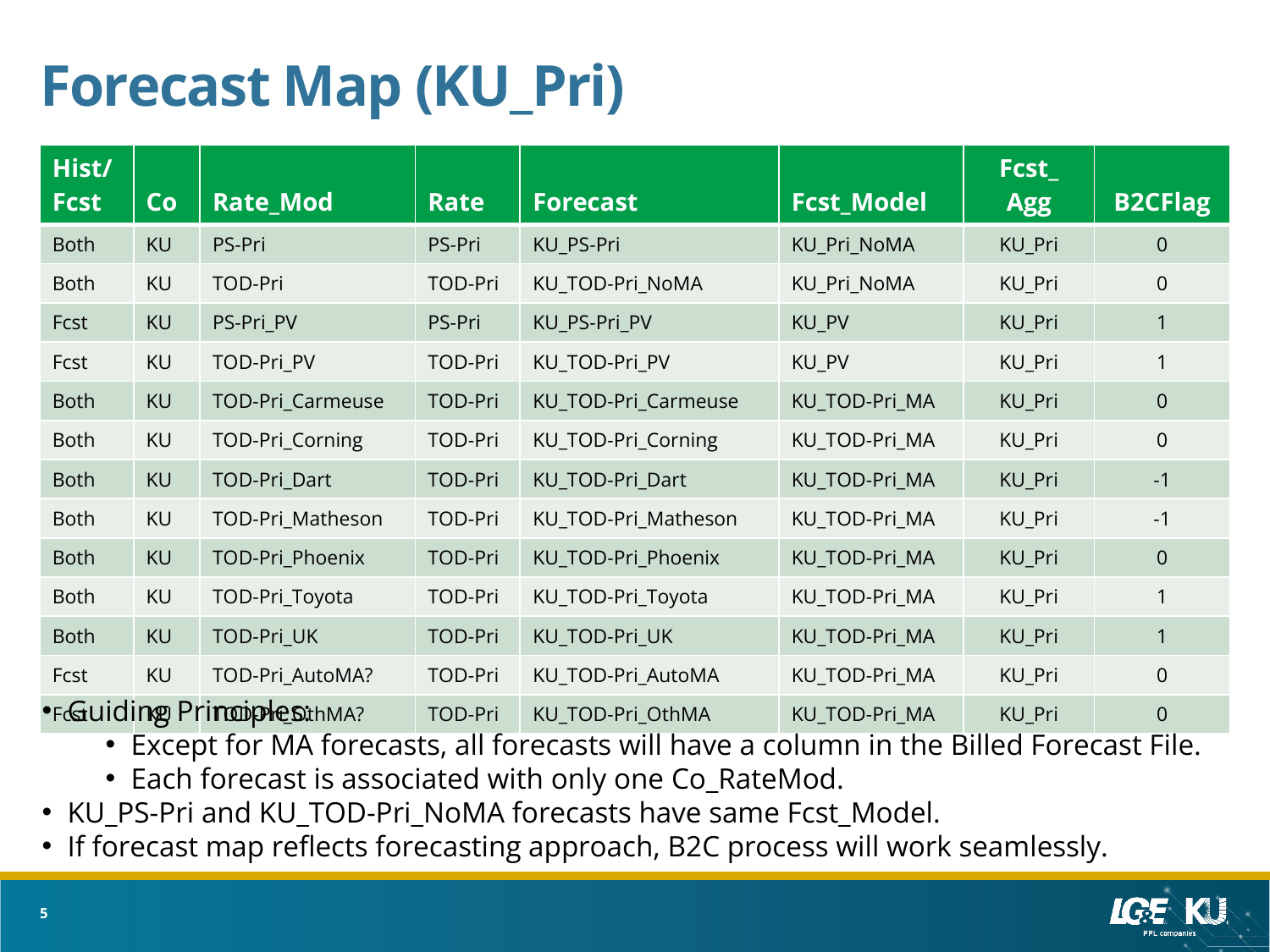

# Forecast Map (KU_Pri)
| Hist/ Fcst | Co | Rate\_Mod | Rate | Forecast | Fcst\_Model | Fcst\_ Agg | B2CFlag |
| --- | --- | --- | --- | --- | --- | --- | --- |
| Both | KU | PS-Pri | PS-Pri | KU\_PS-Pri | KU\_Pri\_NoMA | KU\_Pri | 0 |
| Both | KU | TOD-Pri | TOD-Pri | KU\_TOD-Pri\_NoMA | KU\_Pri\_NoMA | KU\_Pri | 0 |
| Fcst | KU | PS-Pri\_PV | PS-Pri | KU\_PS-Pri\_PV | KU\_PV | KU\_Pri | 1 |
| Fcst | KU | TOD-Pri\_PV | TOD-Pri | KU\_TOD-Pri\_PV | KU\_PV | KU\_Pri | 1 |
| Both | KU | TOD-Pri\_Carmeuse | TOD-Pri | KU\_TOD-Pri\_Carmeuse | KU\_TOD-Pri\_MA | KU\_Pri | 0 |
| Both | KU | TOD-Pri\_Corning | TOD-Pri | KU\_TOD-Pri\_Corning | KU\_TOD-Pri\_MA | KU\_Pri | 0 |
| Both | KU | TOD-Pri\_Dart | TOD-Pri | KU\_TOD-Pri\_Dart | KU\_TOD-Pri\_MA | KU\_Pri | -1 |
| Both | KU | TOD-Pri\_Matheson | TOD-Pri | KU\_TOD-Pri\_Matheson | KU\_TOD-Pri\_MA | KU\_Pri | -1 |
| Both | KU | TOD-Pri\_Phoenix | TOD-Pri | KU\_TOD-Pri\_Phoenix | KU\_TOD-Pri\_MA | KU\_Pri | 0 |
| Both | KU | TOD-Pri\_Toyota | TOD-Pri | KU\_TOD-Pri\_Toyota | KU\_TOD-Pri\_MA | KU\_Pri | 1 |
| Both | KU | TOD-Pri\_UK | TOD-Pri | KU\_TOD-Pri\_UK | KU\_TOD-Pri\_MA | KU\_Pri | 1 |
| Fcst | KU | TOD-Pri\_AutoMA? | TOD-Pri | KU\_TOD-Pri\_AutoMA | KU\_TOD-Pri\_MA | KU\_Pri | 0 |
| Fcst | KU | TOD-Pri\_OthMA? | TOD-Pri | KU\_TOD-Pri\_OthMA | KU\_TOD-Pri\_MA | KU\_Pri | 0 |
Guiding Principles:
Except for MA forecasts, all forecasts will have a column in the Billed Forecast File.
Each forecast is associated with only one Co_RateMod.
KU_PS-Pri and KU_TOD-Pri_NoMA forecasts have same Fcst_Model.
If forecast map reflects forecasting approach, B2C process will work seamlessly.
5